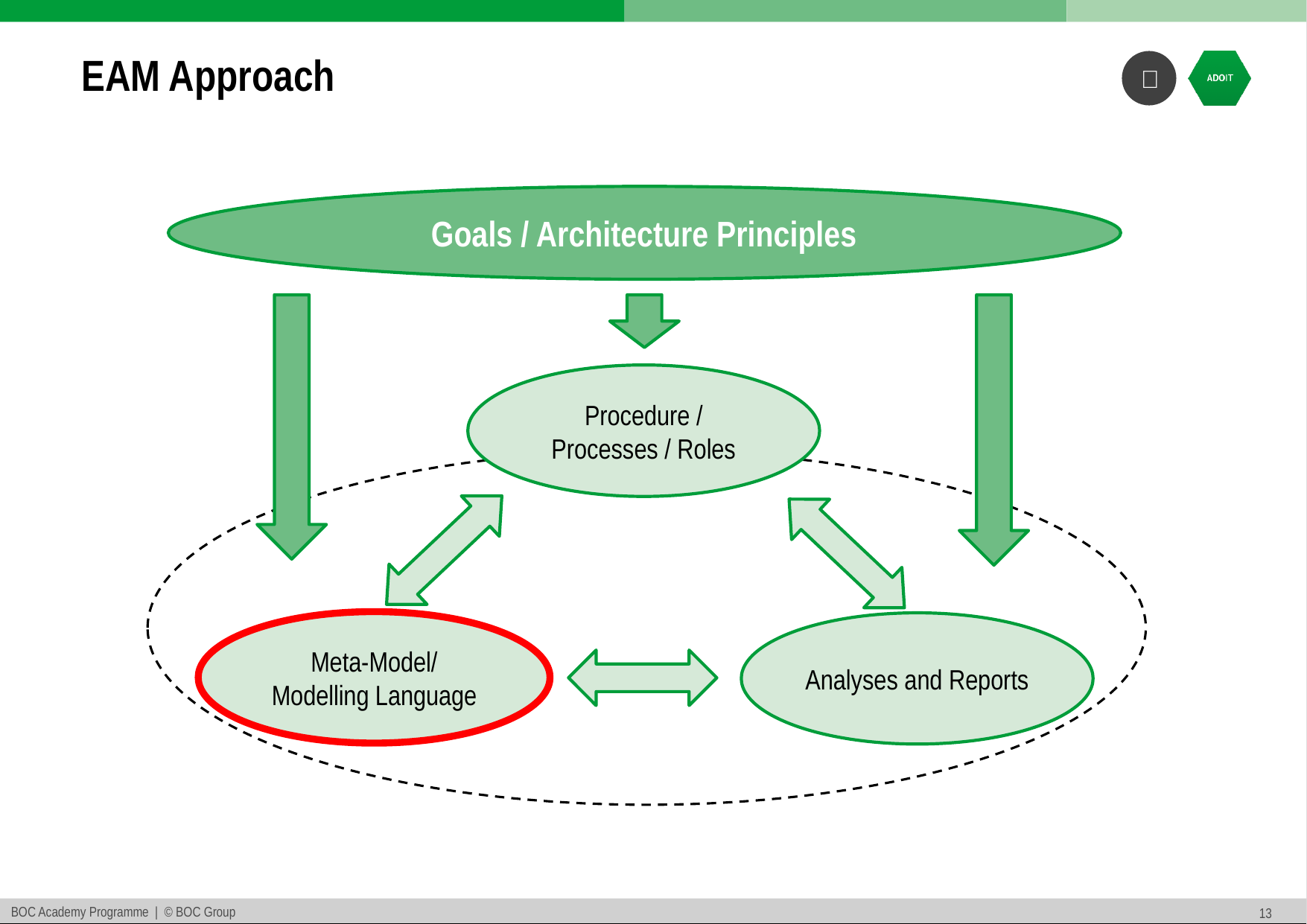

# EAM Approach
Goals / Architecture Principles

Procedure /
Processes / Roles

Meta-Model/
Modelling Language
Analyses and Reports